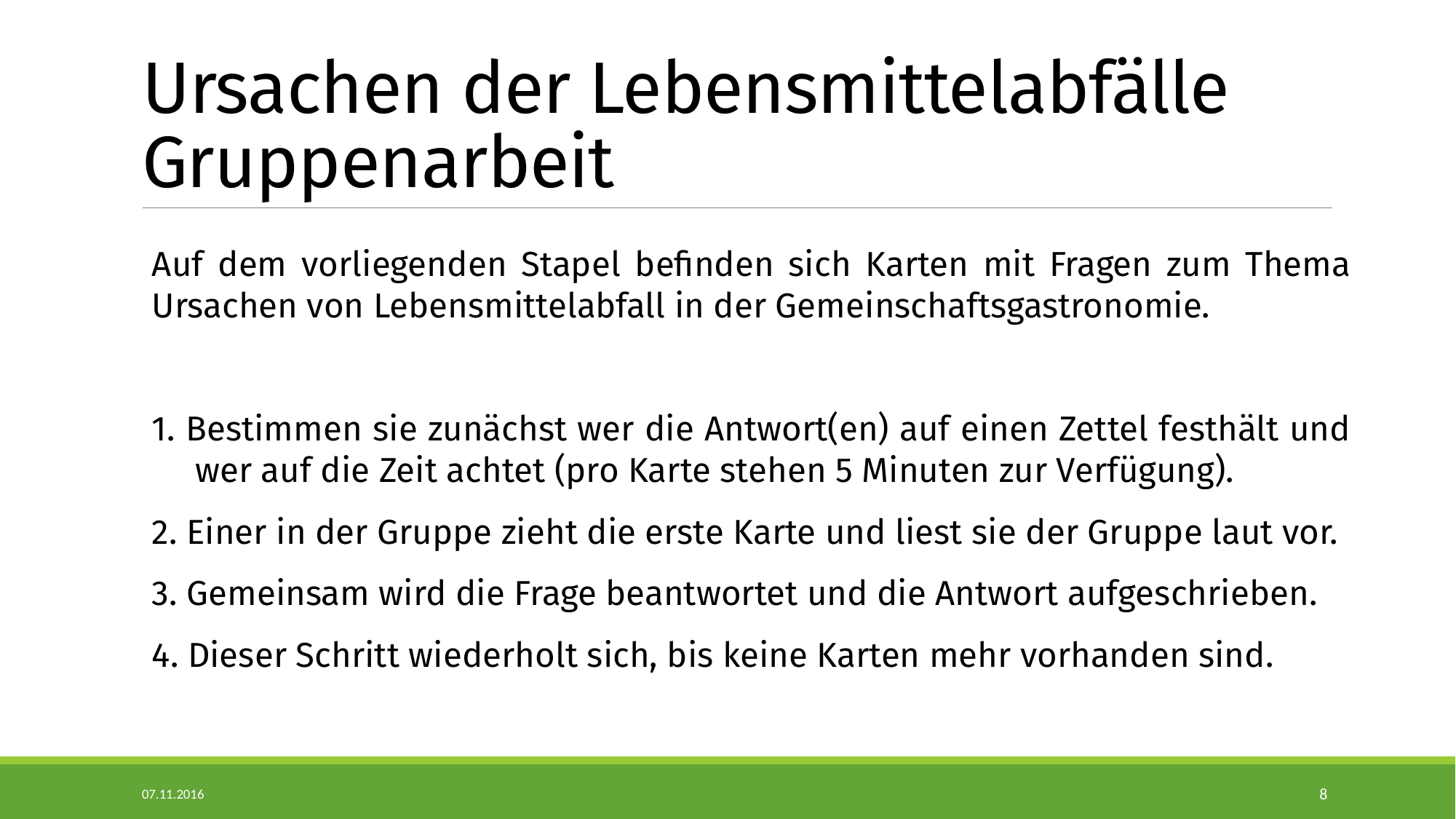

# Ursachen der Lebensmittelabfälle Gruppenarbeit
Auf dem vorliegenden Stapel befinden sich Karten mit Fragen zum Thema Ursachen von Lebensmittelabfall in der Gemeinschaftsgastronomie.

1. Bestimmen sie zunächst wer die Antwort(en) auf einen Zettel festhält und wer auf die Zeit achtet (pro Karte stehen 5 Minuten zur Verfügung).
2. Einer in der Gruppe zieht die erste Karte und liest sie der Gruppe laut vor.
3. Gemeinsam wird die Frage beantwortet und die Antwort aufgeschrieben.
4. Dieser Schritt wiederholt sich, bis keine Karten mehr vorhanden sind.

07.11.2016
8